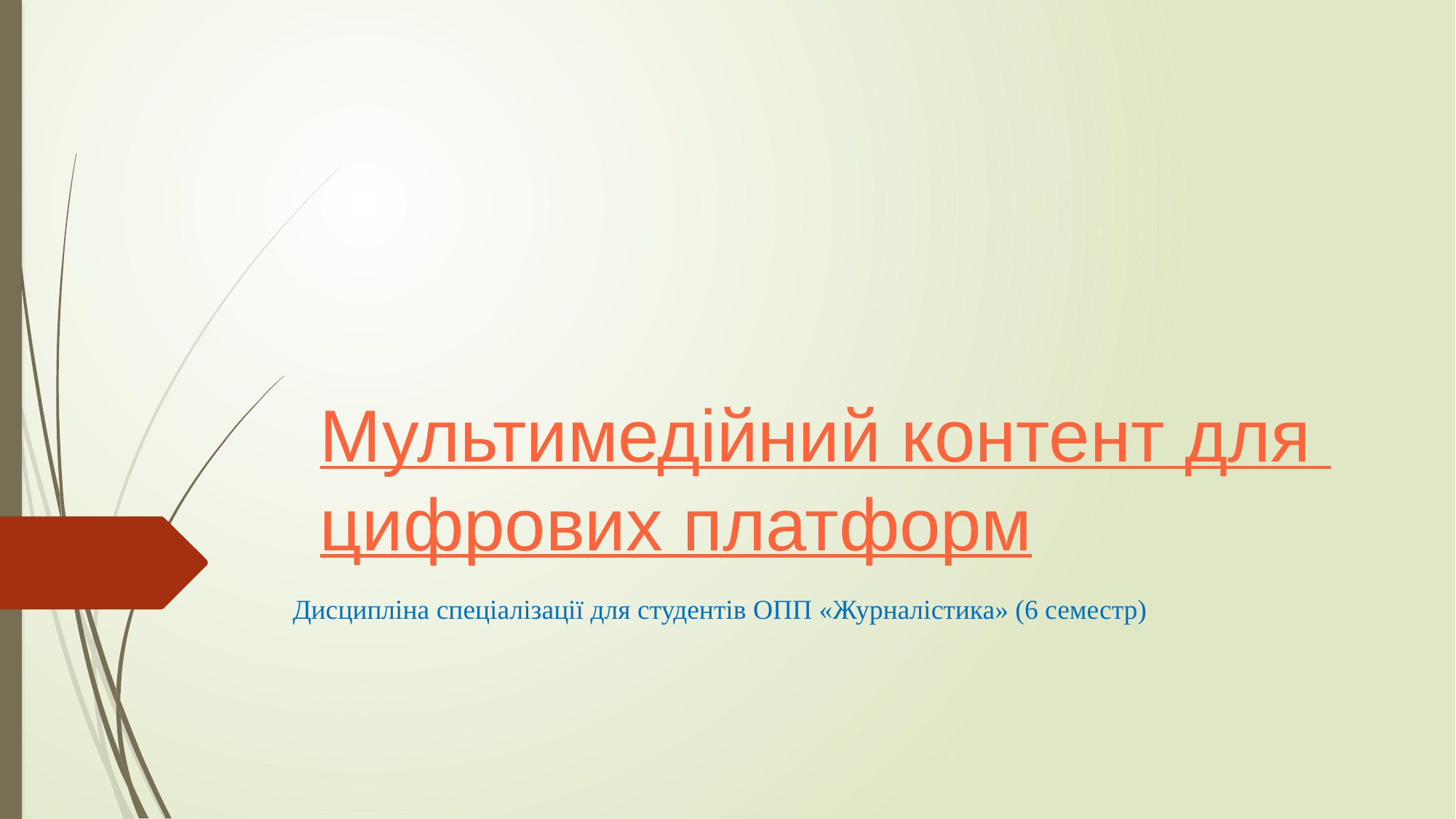

# Мультимедійний контент для цифрових платформ
Дисципліна спеціалізації для студентів ОПП «Журналістика» (6 семестр)